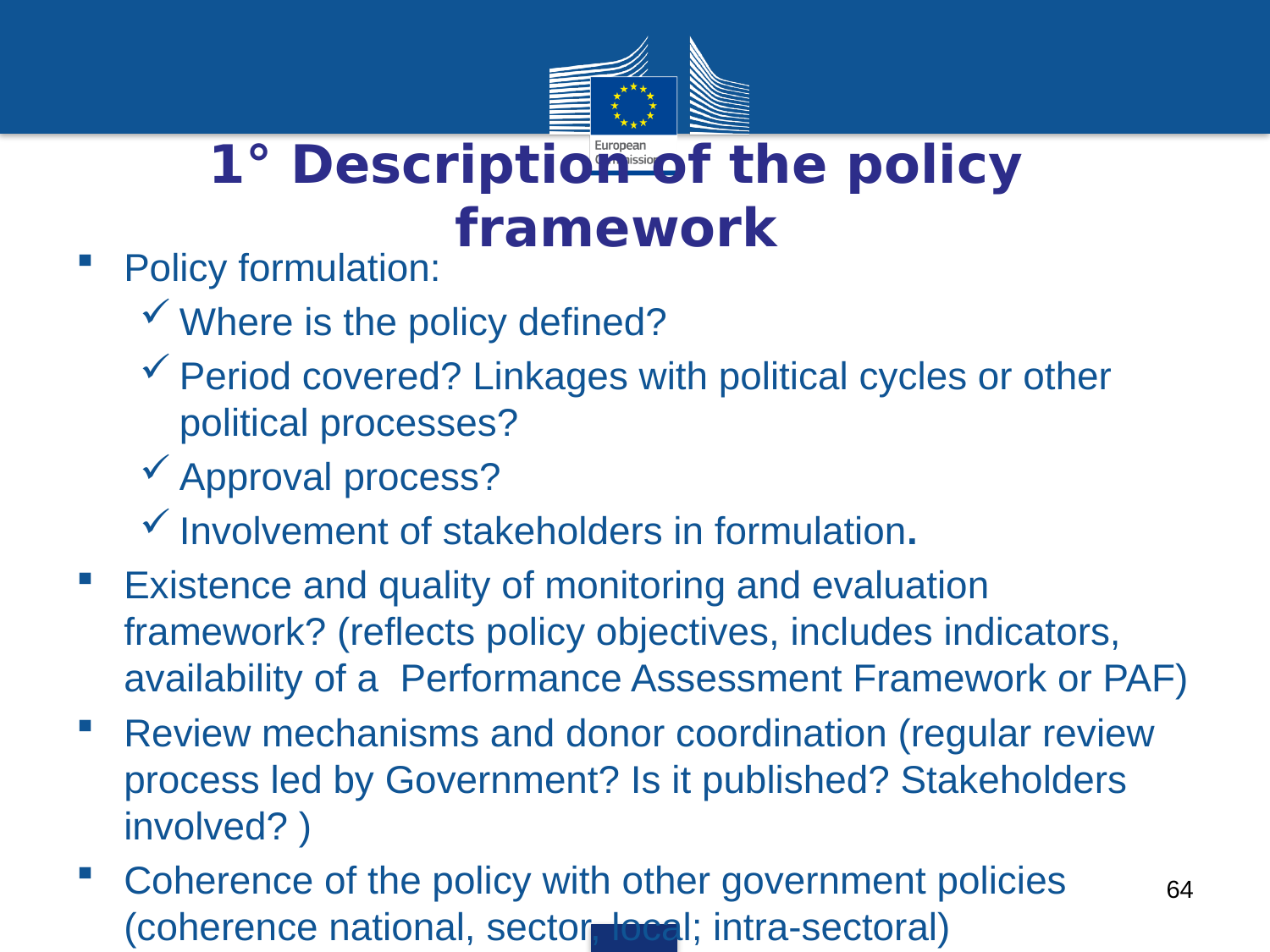

# 1° Description of the policy framework
Policy formulation:
Where is the policy defined?
Period covered? Linkages with political cycles or other political processes?
Approval process?
Involvement of stakeholders in formulation.
Existence and quality of monitoring and evaluation framework? (reflects policy objectives, includes indicators, availability of a  Performance Assessment Framework or PAF)
Review mechanisms and donor coordination (regular review process led by Government? Is it published? Stakeholders involved? )
Coherence of the policy with other government policies (coherence national, sector, local; intra-sectoral)

64